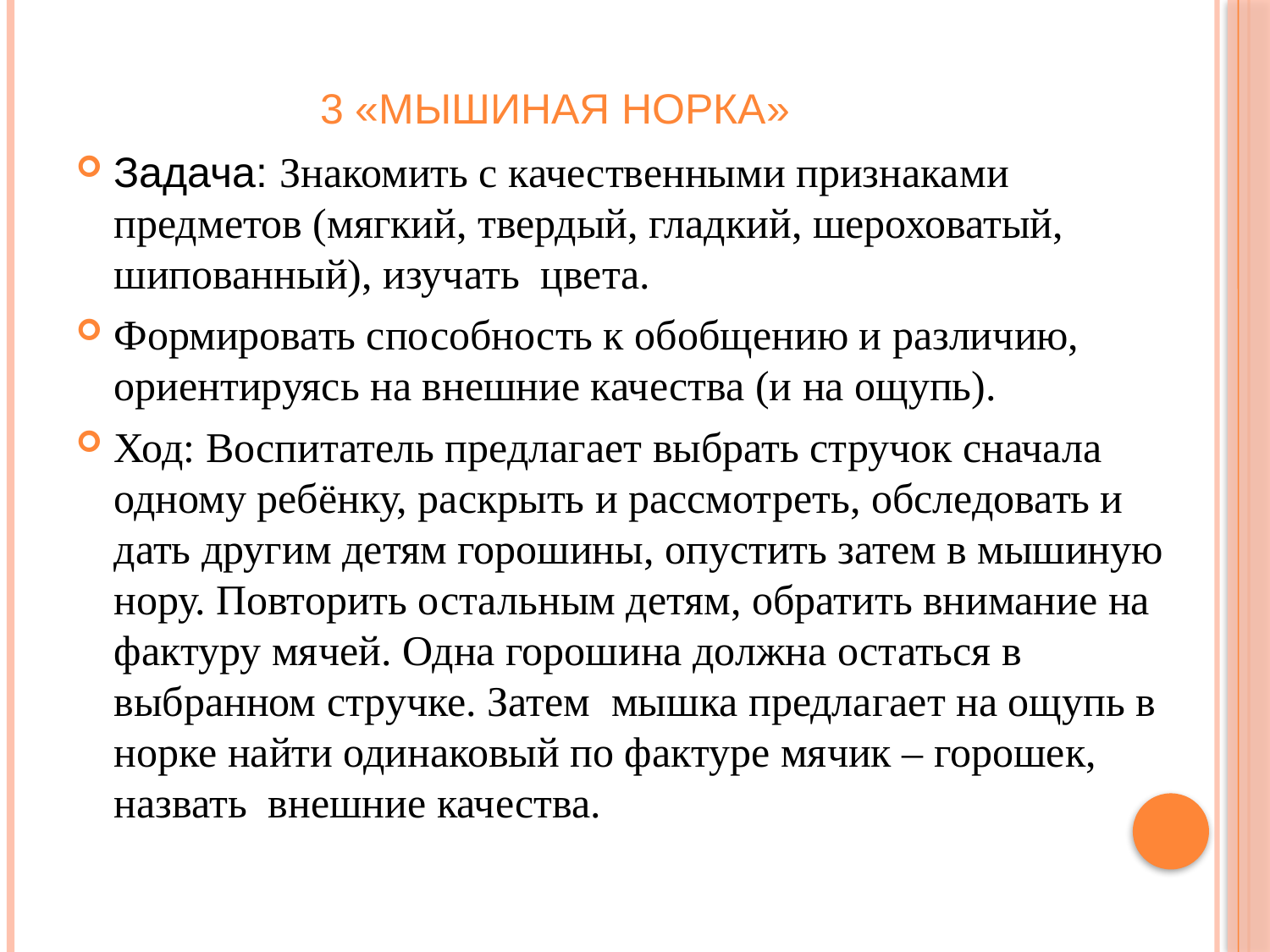

# 3 «Мышиная норка»
Задача: Знакомить с качественными признаками предметов (мягкий, твердый, гладкий, шероховатый, шипованный), изучать  цвета.
Формировать способность к обобщению и различию, ориентируясь на внешние качества (и на ощупь).
Ход: Воспитатель предлагает выбрать стручок сначала одному ребёнку, раскрыть и рассмотреть, обследовать и дать другим детям горошины, опустить затем в мышиную нору. Повторить остальным детям, обратить внимание на фактуру мячей. Одна горошина должна остаться в выбранном стручке. Затем  мышка предлагает на ощупь в норке найти одинаковый по фактуре мячик – горошек, назвать  внешние качества.